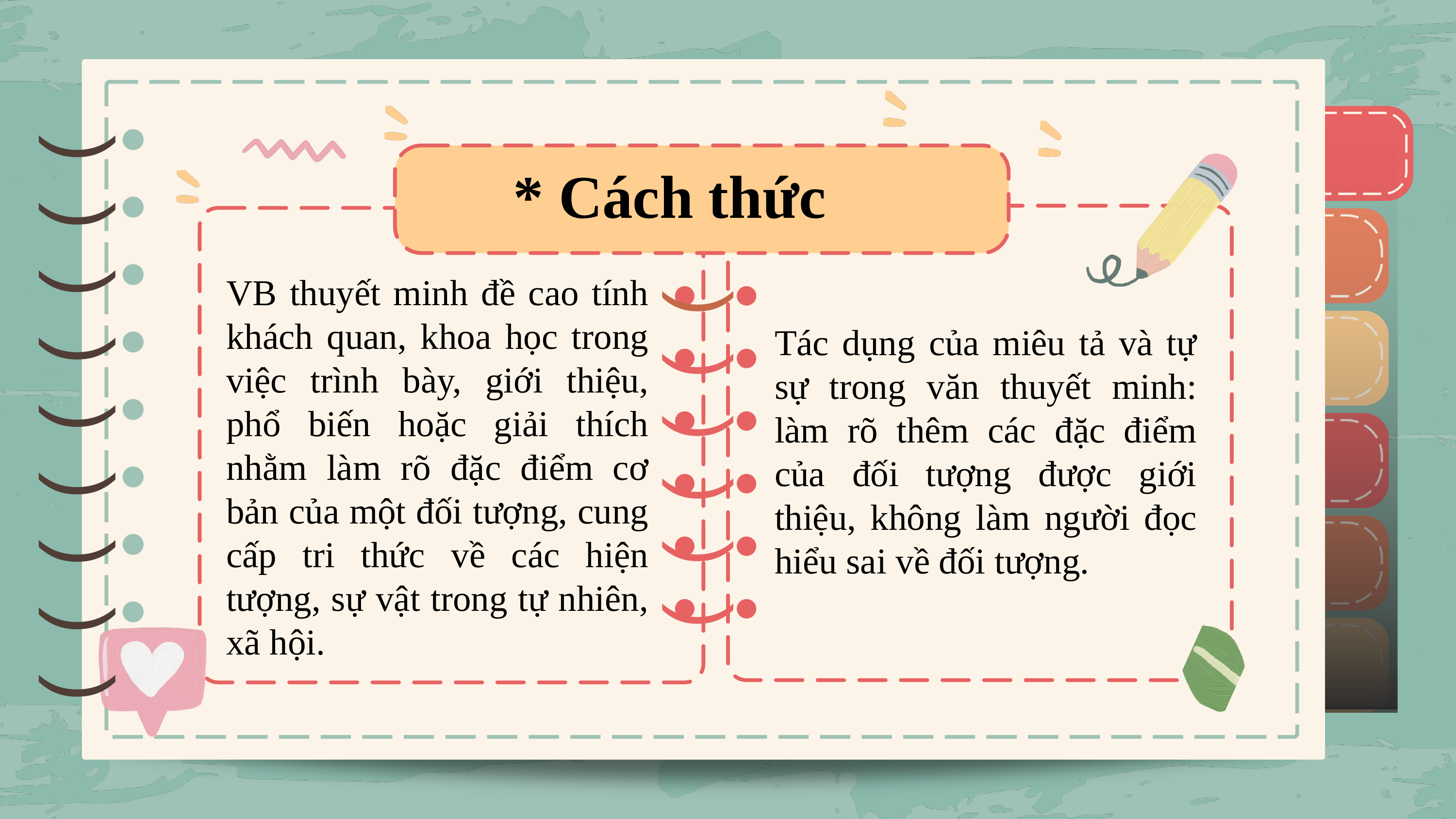

)
)
)
)
)
)
)
)
)

)
)
)
)
)
)
)
)
)

* Cách thức

)

)
VB thuyết minh đề cao tính khách quan, khoa học trong việc trình bày, giới thiệu, phổ biến hoặc giải thích nhằm làm rõ đặc điểm cơ bản của một đối tượng, cung cấp tri thức về các hiện tượng, sự vật trong tự nhiên, xã hội.

)
Tác dụng của miêu tả và tự sự trong văn thuyết minh: làm rõ thêm các đặc điểm của đối tượng được giới thiệu, không làm người đọc hiểu sai về đối tượng.

)

)

)

)